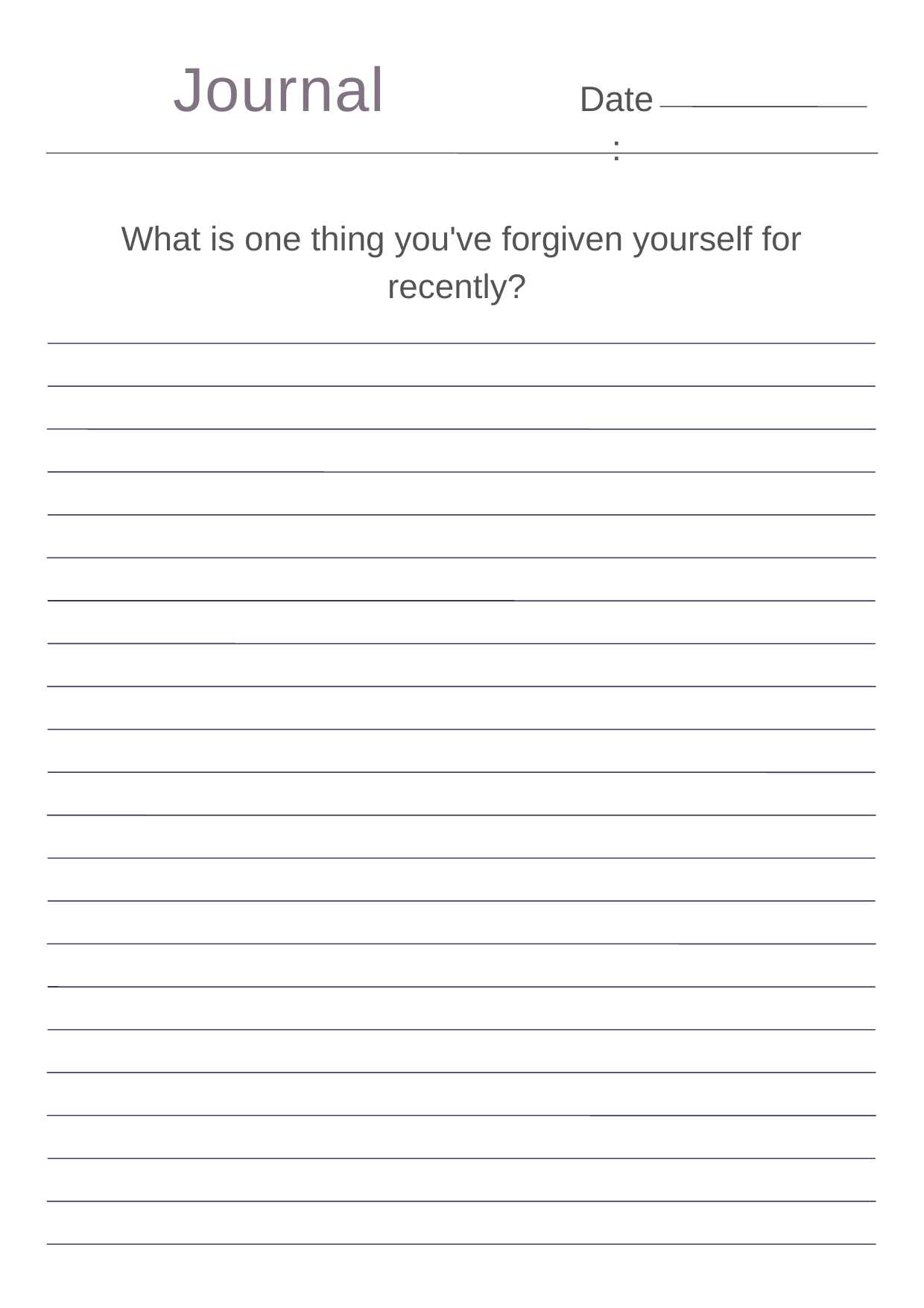

Journal
Date:

What is one thing you've forgiven yourself for recently?